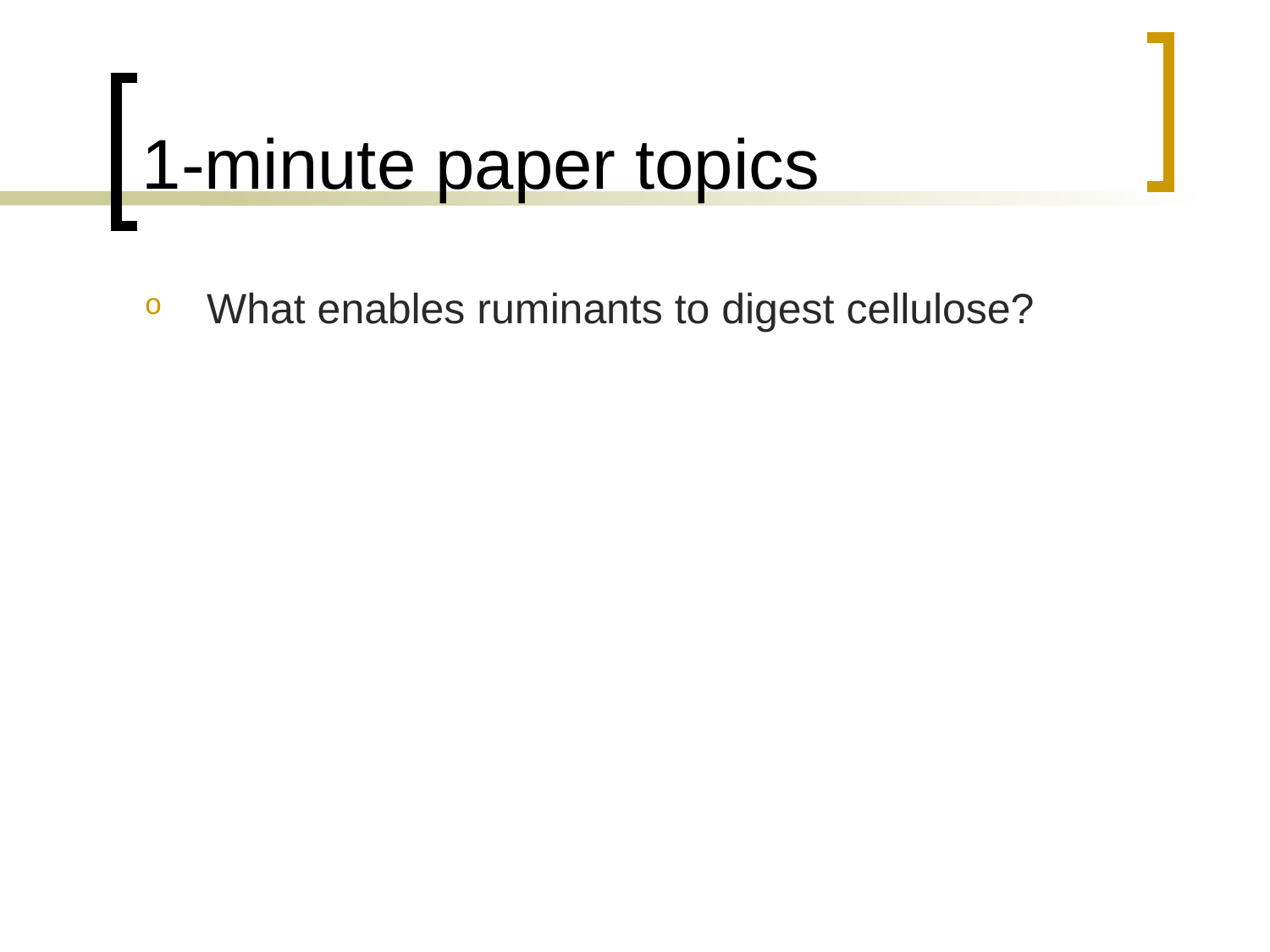

# 1-minute paper topics
What enables ruminants to digest cellulose?